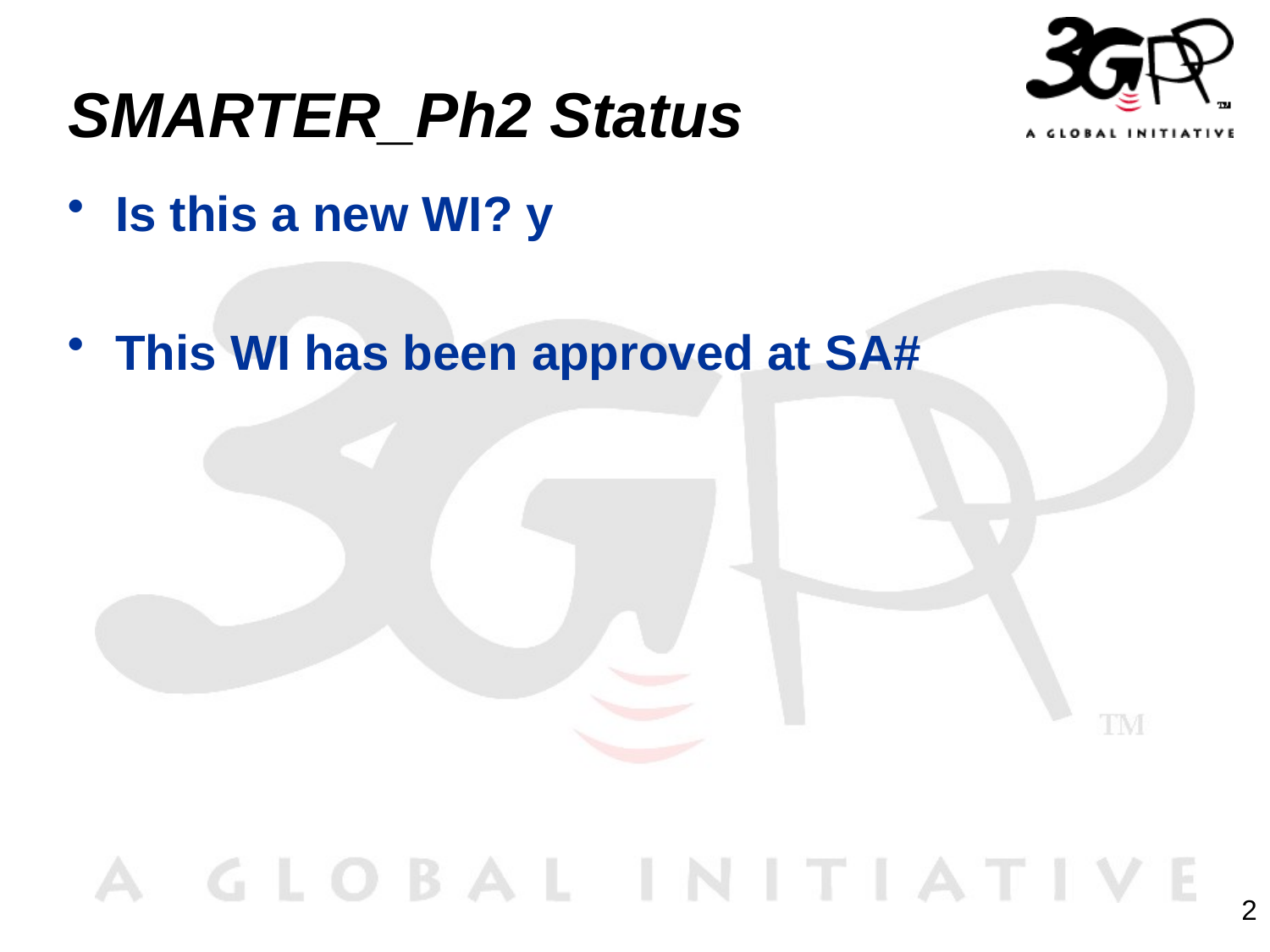

# SMARTER_Ph2 Status
Is this a new WI? y

This WI has been approved at SA#
2